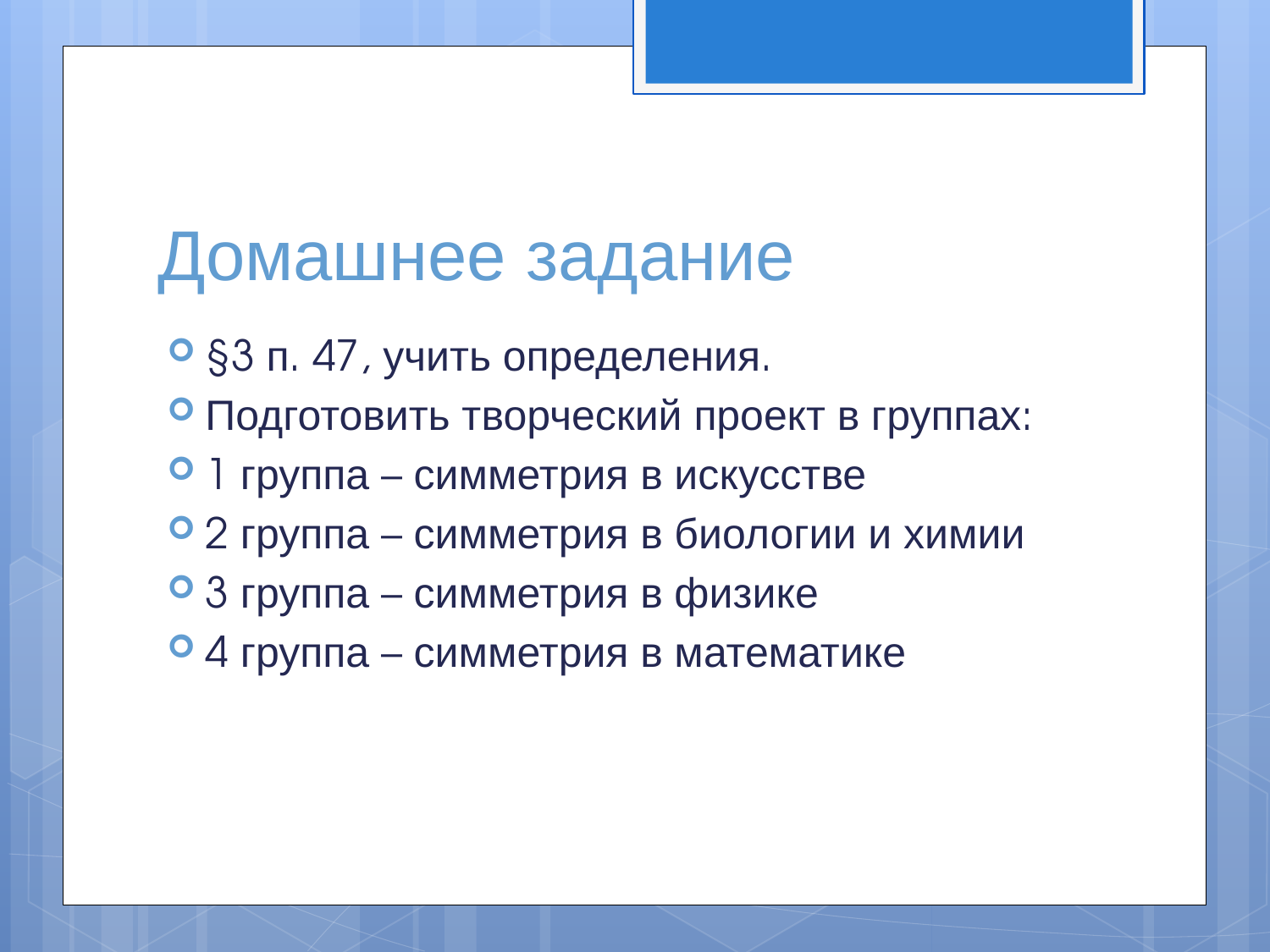

# Домашнее задание
§3 п. 47, учить определения.
Подготовить творческий проект в группах:
1 группа – симметрия в искусстве
2 группа – симметрия в биологии и химии
3 группа – симметрия в физике
4 группа – симметрия в математике